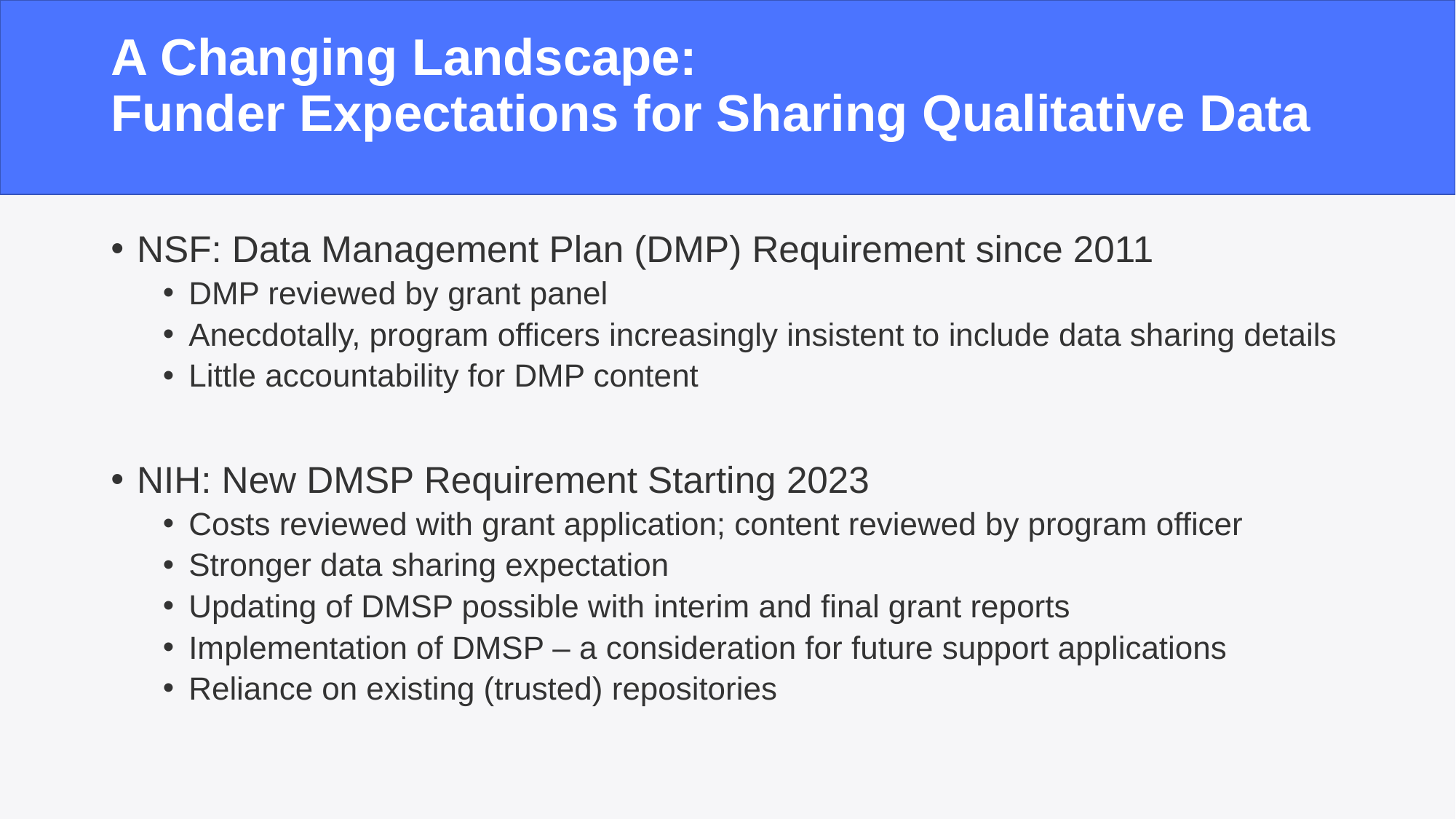

# A Changing Landscape: Funder Expectations for Sharing Qualitative Data
NSF: Data Management Plan (DMP) Requirement since 2011
DMP reviewed by grant panel
Anecdotally, program officers increasingly insistent to include data sharing details
Little accountability for DMP content

NIH: New DMSP Requirement Starting 2023
Costs reviewed with grant application; content reviewed by program officer
Stronger data sharing expectation
Updating of DMSP possible with interim and final grant reports
Implementation of DMSP – a consideration for future support applications
Reliance on existing (trusted) repositories